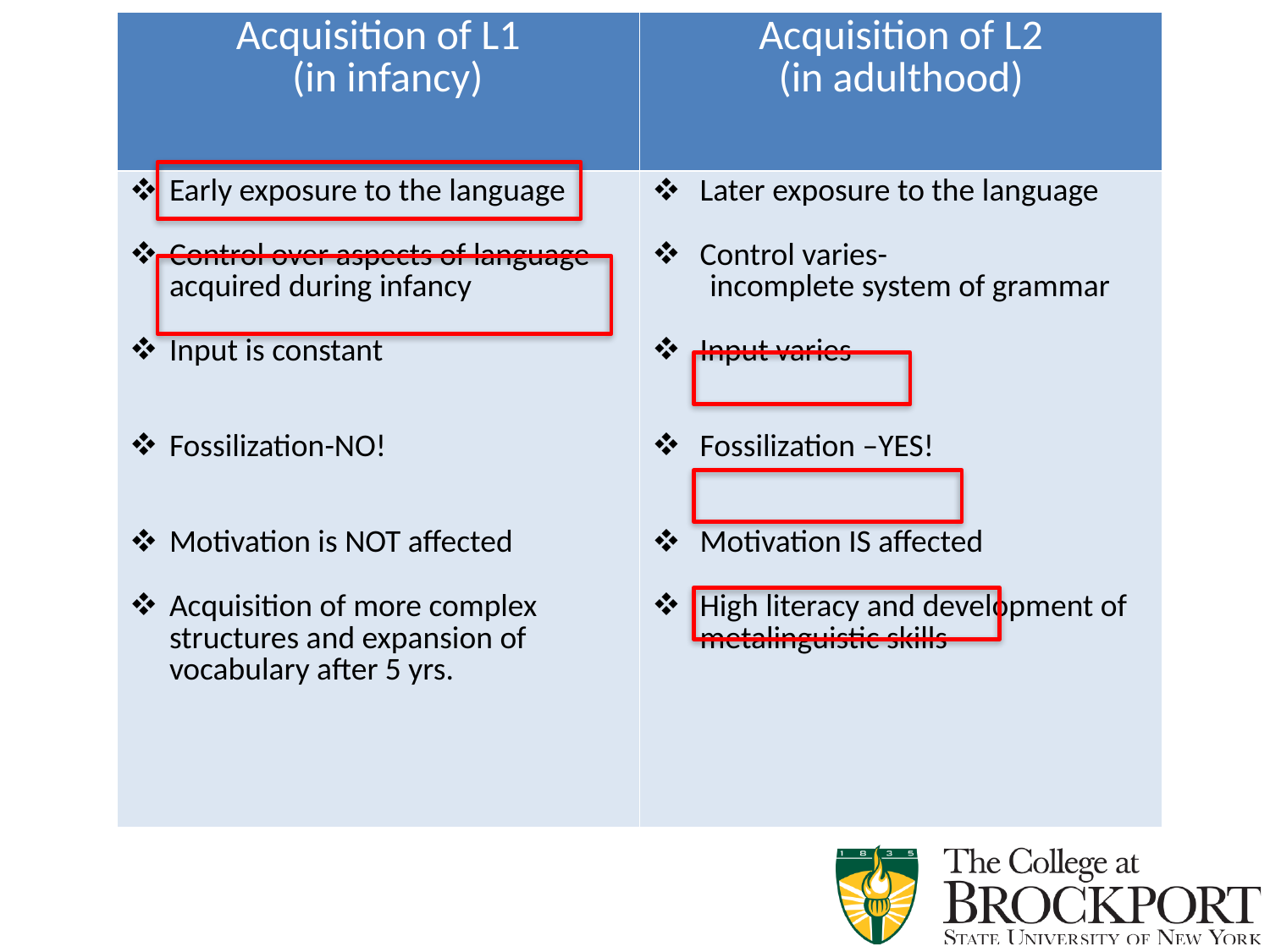

| Acquisition of L1 (in infancy) | Acquisition of L2 (in adulthood) |
| --- | --- |
| Early exposure to the language Control over aspects of language acquired during infancy Input is constant Fossilization-NO! Motivation is NOT affected Acquisition of more complex structures and expansion of vocabulary after 5 yrs. | Later exposure to the language Control varies- incomplete system of grammar Input varies Fossilization –YES! Motivation IS affected High literacy and development of metalinguistic skills |